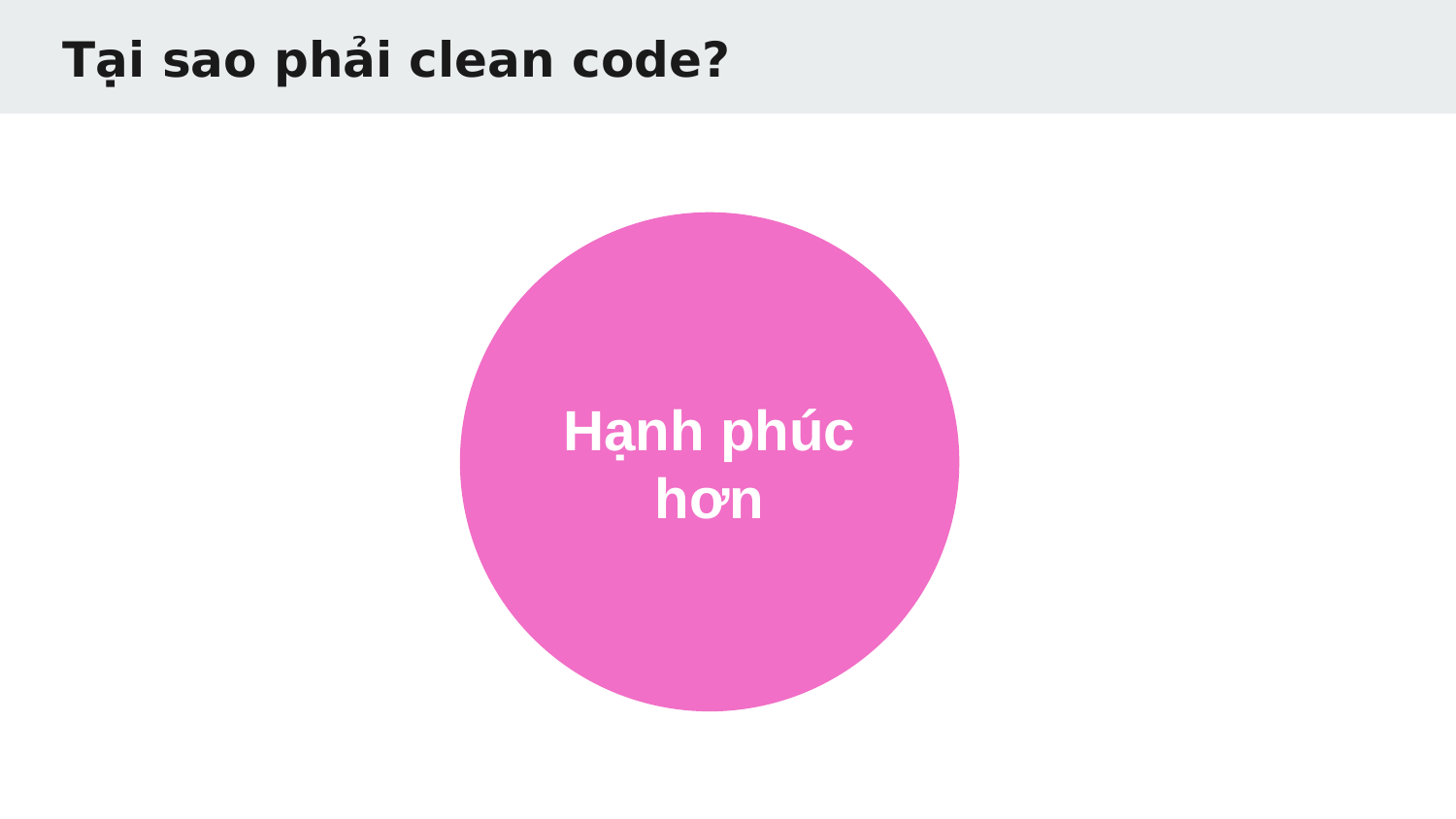

Tại sao phải clean code?
Hạnh phúc hơn